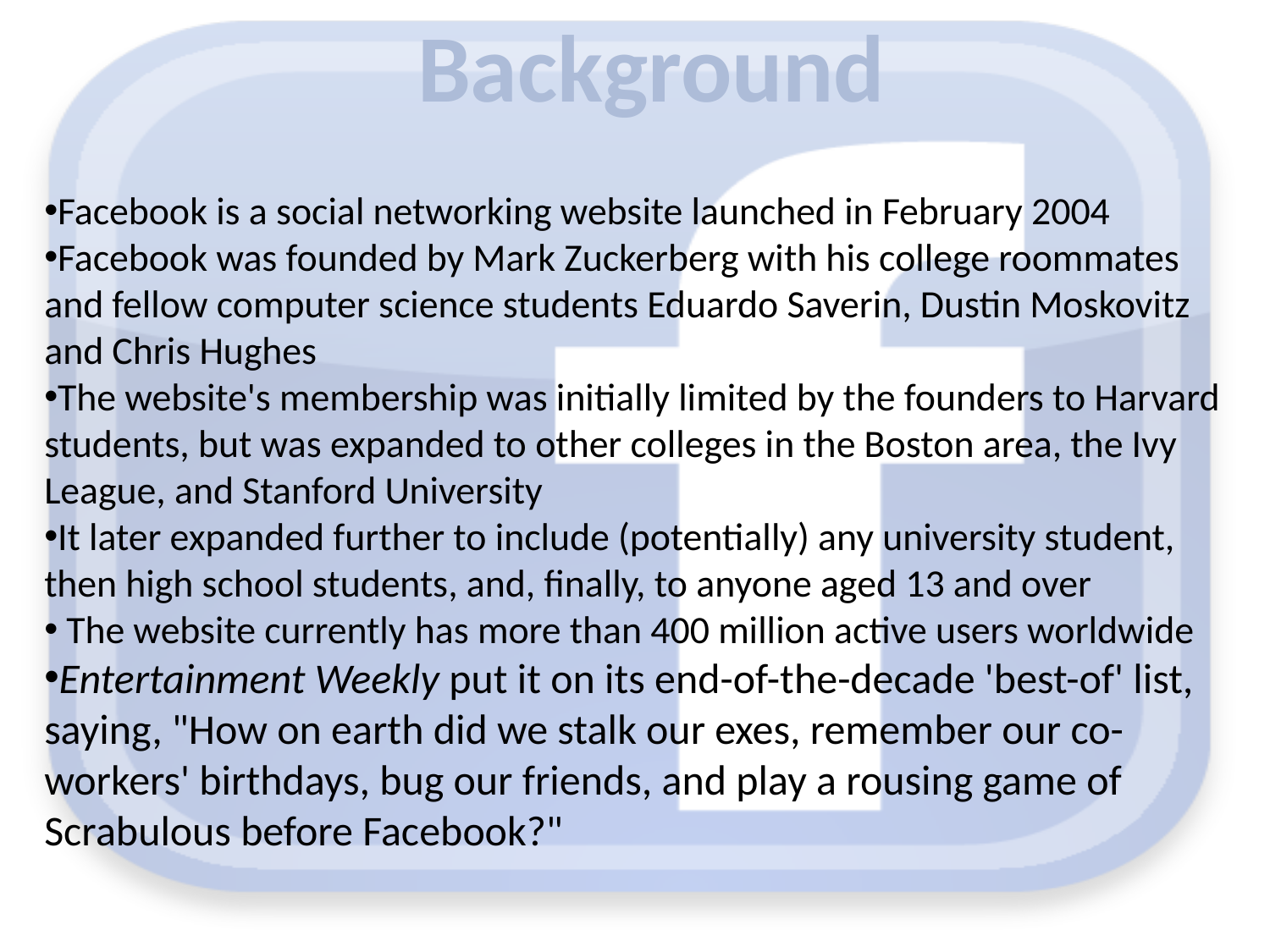

Background
Facebook is a social networking website launched in February 2004
Facebook was founded by Mark Zuckerberg with his college roommates and fellow computer science students Eduardo Saverin, Dustin Moskovitz and Chris Hughes
The website's membership was initially limited by the founders to Harvard students, but was expanded to other colleges in the Boston area, the Ivy League, and Stanford University
It later expanded further to include (potentially) any university student, then high school students, and, finally, to anyone aged 13 and over
 The website currently has more than 400 million active users worldwide
Entertainment Weekly put it on its end-of-the-decade 'best-of' list, saying, "How on earth did we stalk our exes, remember our co-workers' birthdays, bug our friends, and play a rousing game of Scrabulous before Facebook?"